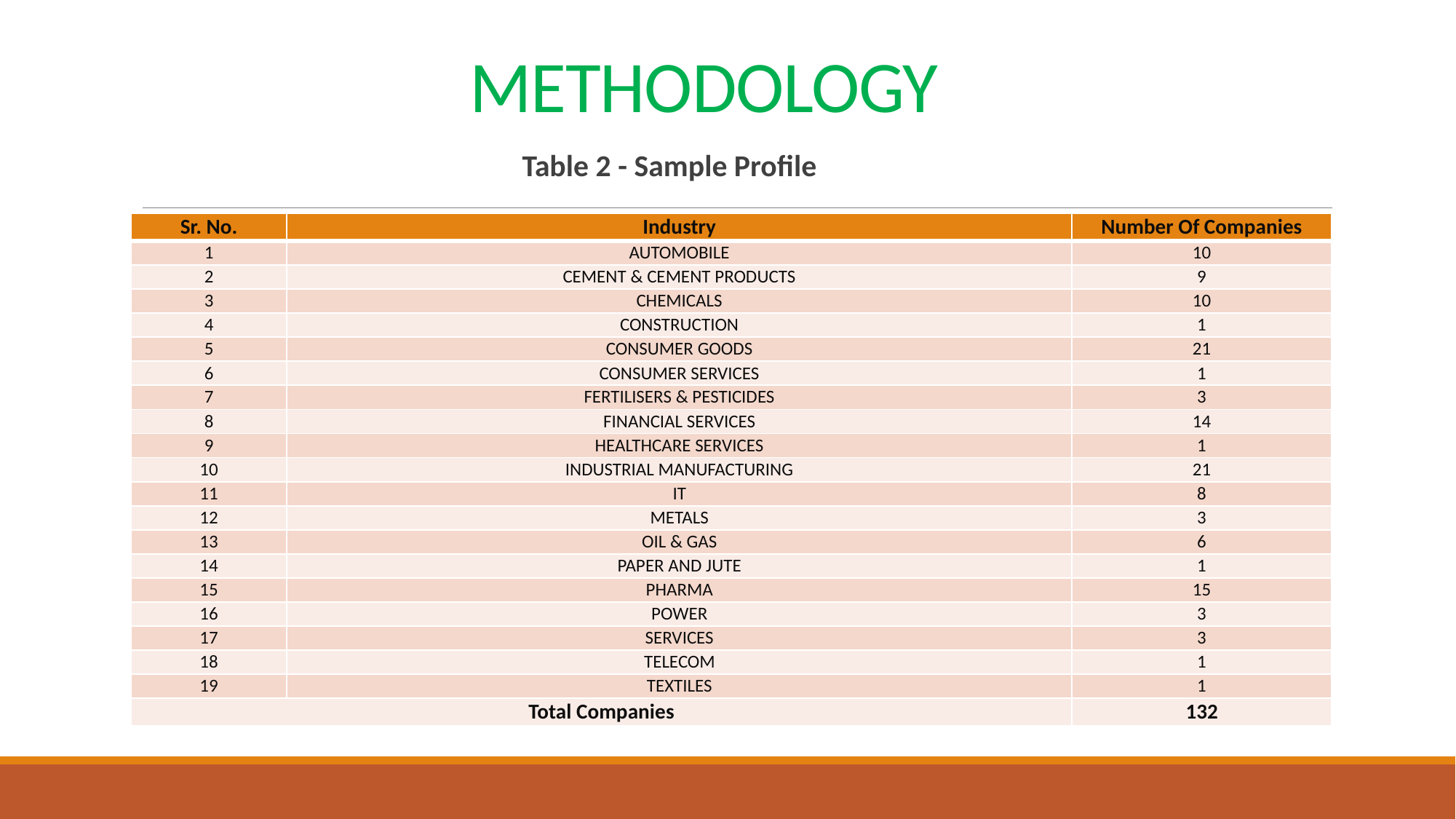

# METHODOLOGY
                                                       Table 2 - Sample Profile

| Sr. No. | Industry | Number Of Companies |
| --- | --- | --- |
| 1 | AUTOMOBILE | 10 |
| 2 | CEMENT & CEMENT PRODUCTS | 9 |
| 3 | CHEMICALS | 10 |
| 4 | CONSTRUCTION | 1 |
| 5 | CONSUMER GOODS | 21 |
| 6 | CONSUMER SERVICES | 1 |
| 7 | FERTILISERS & PESTICIDES | 3 |
| 8 | FINANCIAL SERVICES | 14 |
| 9 | HEALTHCARE SERVICES | 1 |
| 10 | INDUSTRIAL MANUFACTURING | 21 |
| 11 | IT | 8 |
| 12 | METALS | 3 |
| 13 | OIL & GAS | 6 |
| 14 | PAPER AND JUTE | 1 |
| 15 | PHARMA | 15 |
| 16 | POWER | 3 |
| 17 | SERVICES | 3 |
| 18 | TELECOM | 1 |
| 19 | TEXTILES | 1 |
| Total Companies |  | 132 |